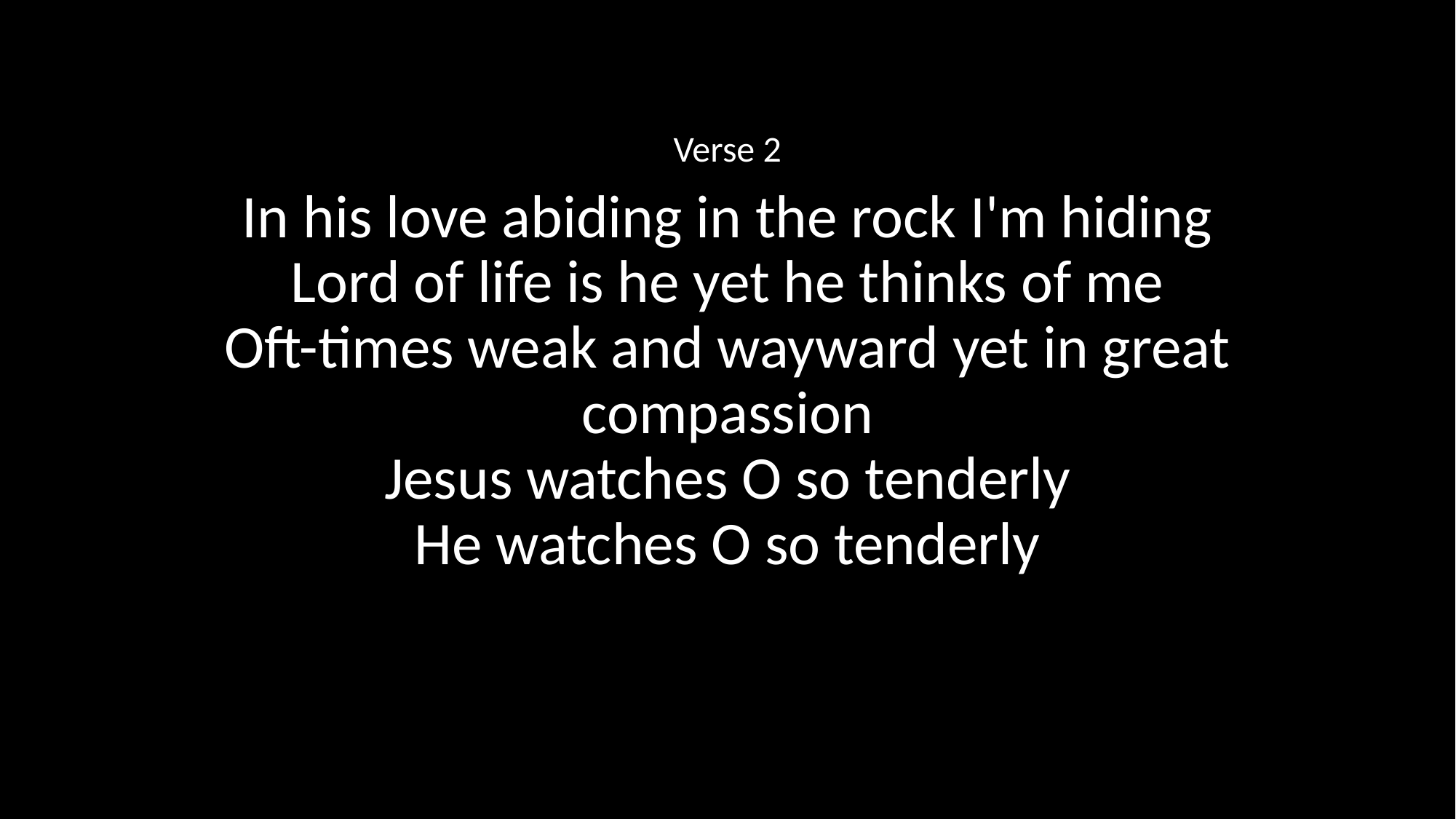

Verse 2
In his love abiding in the rock I'm hiding
Lord of life is he yet he thinks of me
Oft-times weak and wayward yet in great compassion
Jesus watches O so tenderly
He watches O so tenderly